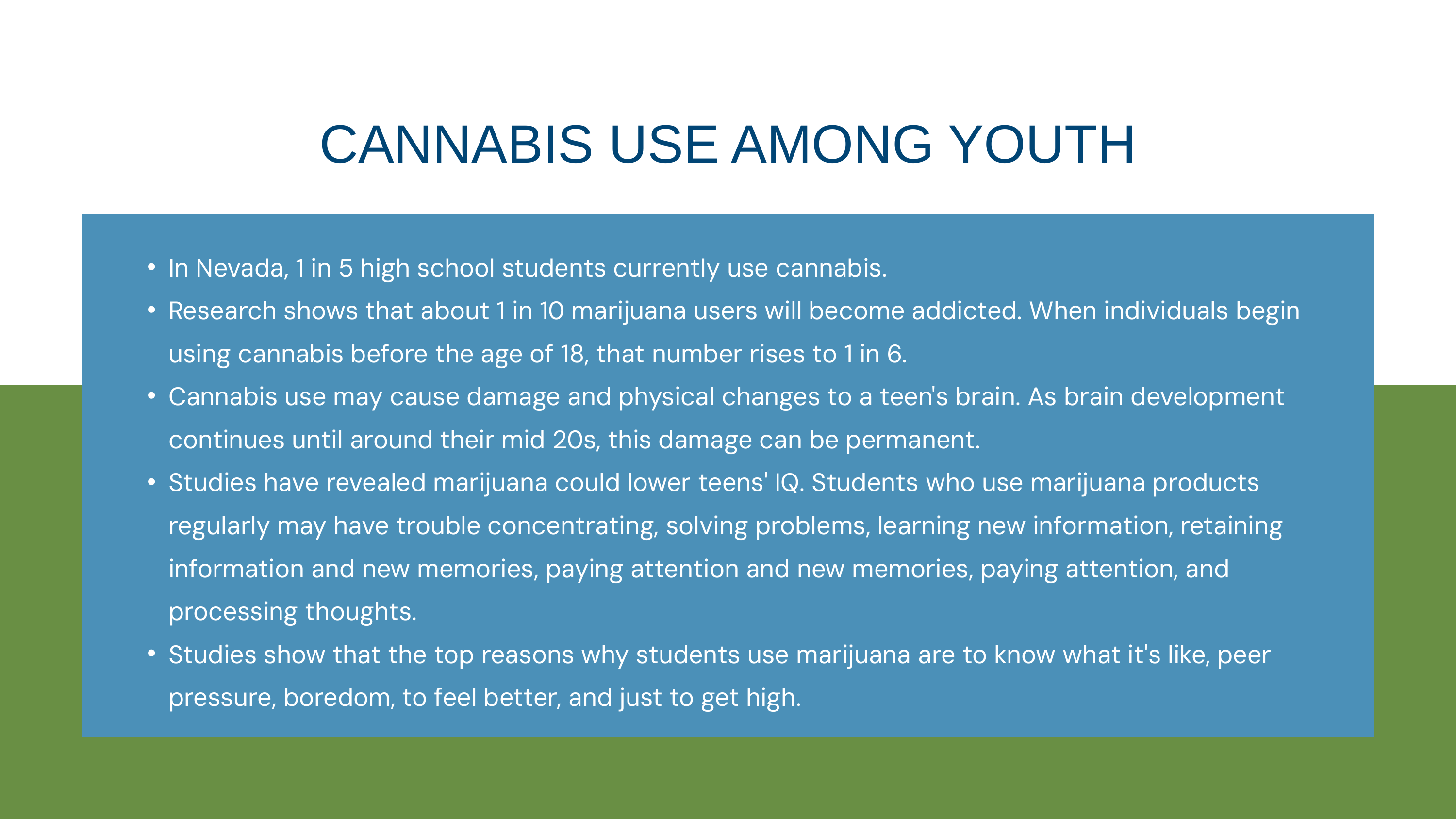

CANNABIS USE AMONG YOUTH​

In Nevada, 1 in 5 high school students currently use cannabis​.
Research shows that about 1 in 10 marijuana users will become addicted. When individuals begin using cannabis before the age of 18, that number rises to 1 in 6.​
Cannabis use may cause damage and physical changes to a teen's brain. As brain development continues until around their mid 20s, this damage can be permanent.​
Studies have revealed marijuana could lower teens' IQ. Students who use marijuana products regularly may have trouble concentrating, solving problems, learning new information, retaining information and new memories, paying attention and new memories, paying attention, and processing thoughts.​
Studies show that the top reasons why students use marijuana are to know what it's like, peer pressure, boredom, to feel better, and just to get high.